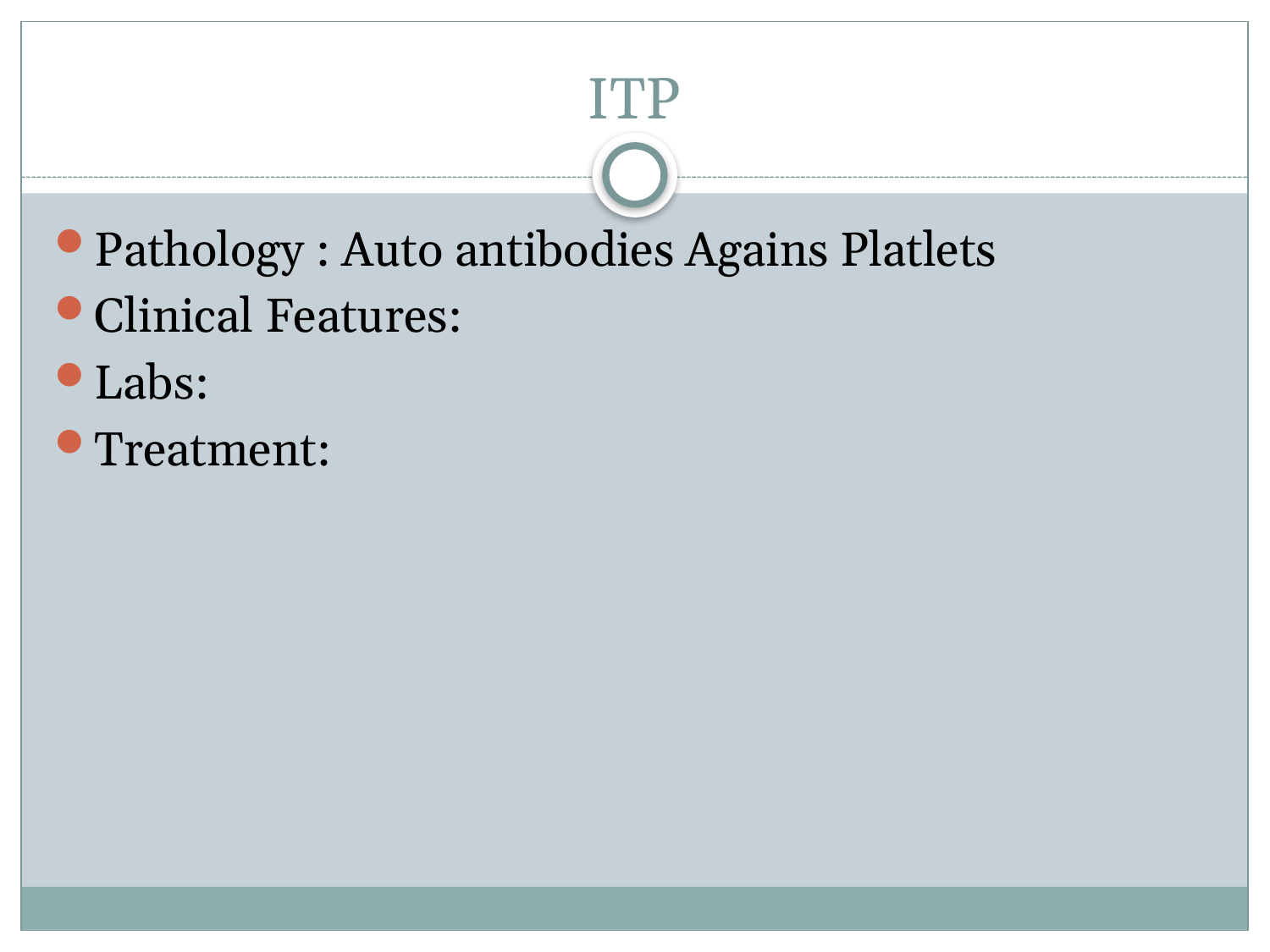

# ITP
Pathology : Auto antibodies Agains Platlets
Clinical Features:
Labs:
Treatment: